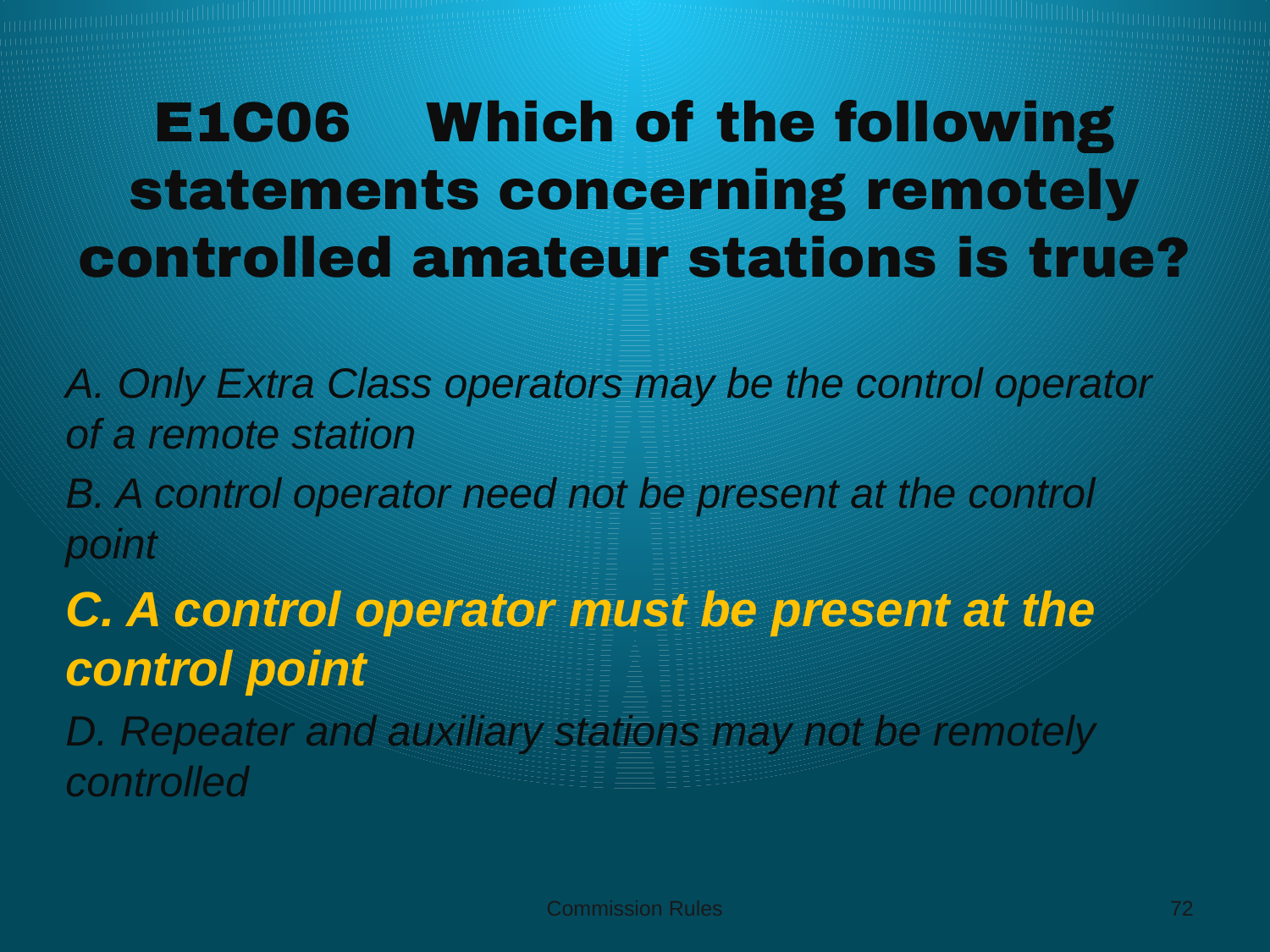

# E1C06    Which of the following statements concerning remotely controlled amateur stations is true?
A. Only Extra Class operators may be the control operator of a remote station
B. A control operator need not be present at the control point
C. A control operator must be present at the control point
D. Repeater and auxiliary stations may not be remotely controlled
Commission Rules
72